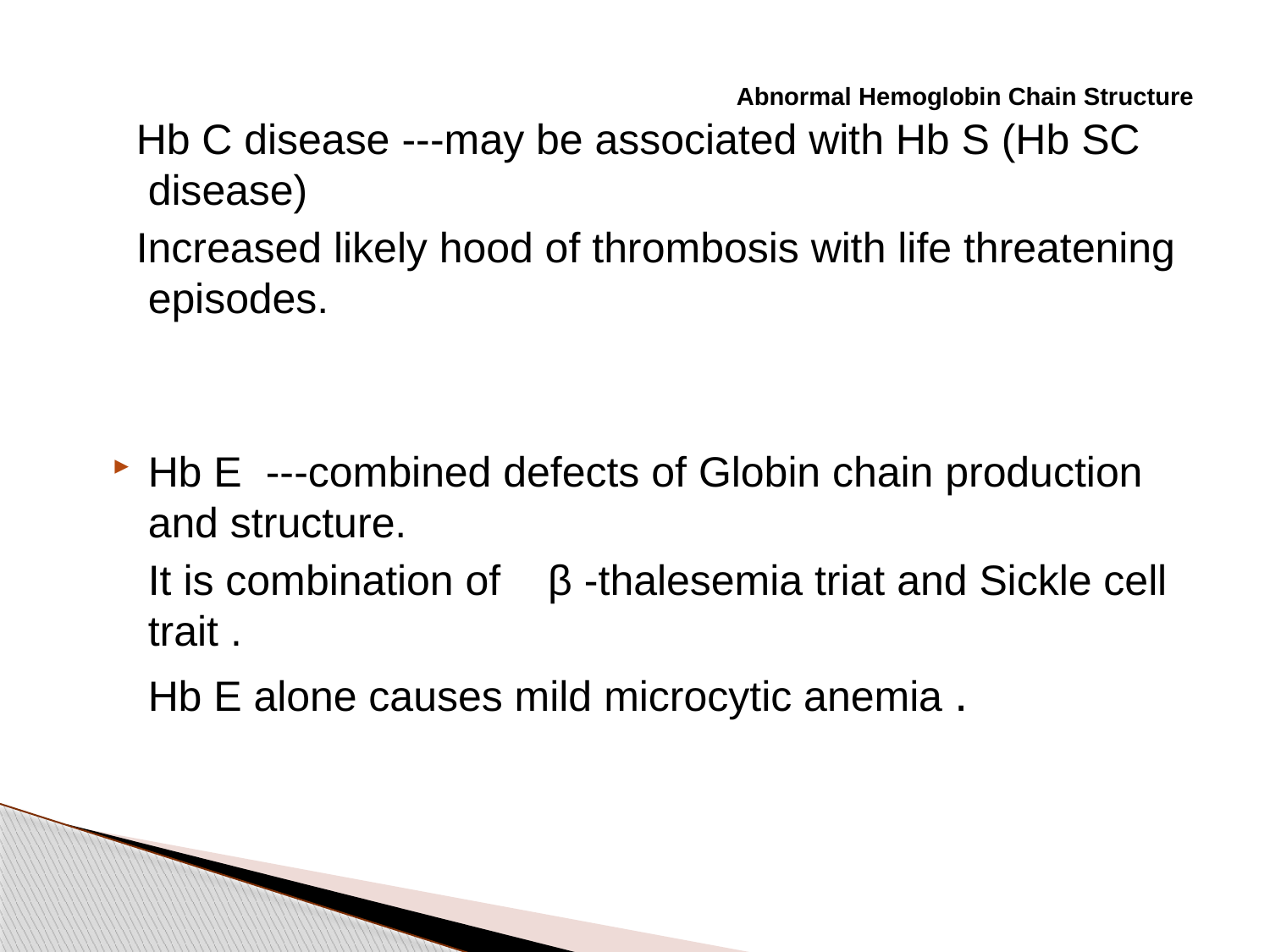

# Abnormal Hemoglobin Chain Structure
  Hb C disease ---may be associated with Hb S (Hb SC disease)
  Increased likely hood of thrombosis with life threatening episodes.

Hb E  ---combined defects of Globin chain production and structure.
   It is combination of    β -thalesemia triat and Sickle cell trait .
   Hb E alone causes mild microcytic anemia .